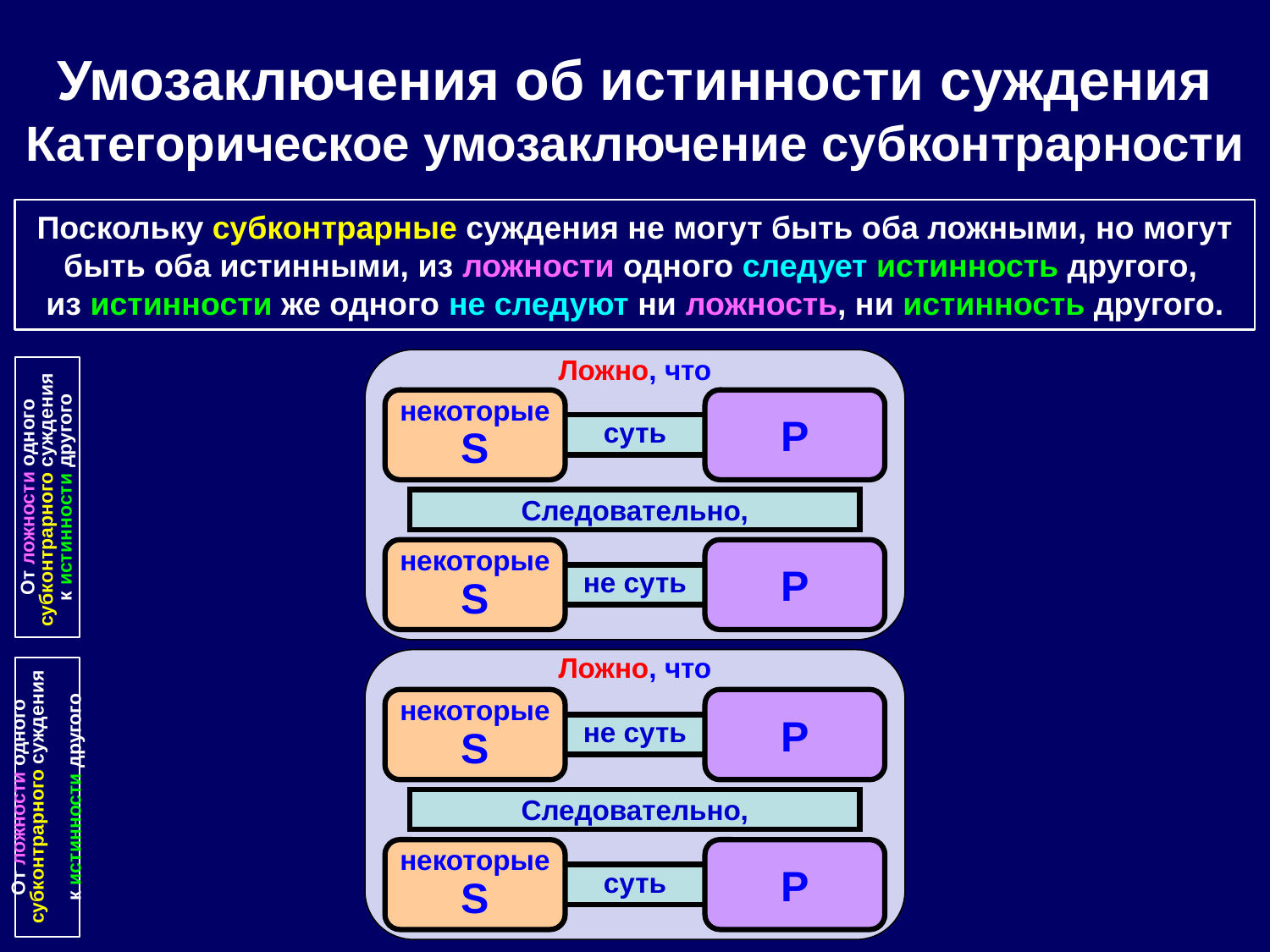

Умозаключения об истинности суждения
Категорическое умозаключение субконтрарности
Поскольку субконтрарные суждения не могут быть оба ложными, но могут быть оба истинными, из ложности одного следует истинность другого,
из истинности же одного не следуют ни ложность, ни истинность другого.
Ложно, что
некоторые
S
P
суть
От ложности одного субконтрарного суждения
к истинности другого
Следовательно,
некоторые
S
P
не суть
Ложно, что
некоторые
S
P
не суть
От ложности одного субконтрарного суждения
к истинности другого
Следовательно,
некоторые
S
P
суть